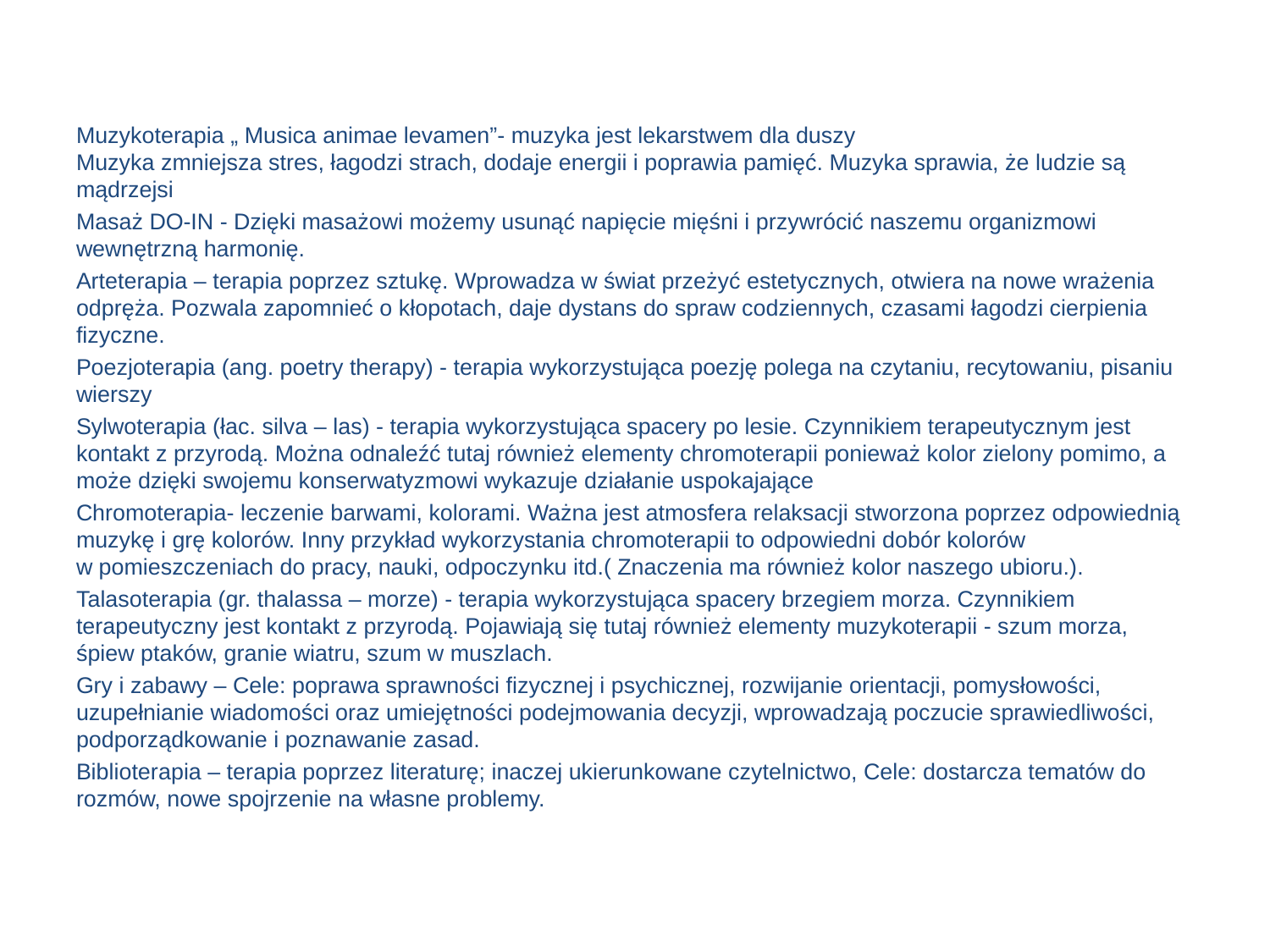

Muzykoterapia „ Musica animae levamen”- muzyka jest lekarstwem dla duszy
Muzyka zmniejsza stres, łagodzi strach, dodaje energii i poprawia pamięć. Muzyka sprawia, że ludzie są mądrzejsi
Masaż DO-IN - Dzięki masażowi możemy usunąć napięcie mięśni i przywrócić naszemu organizmowi wewnętrzną harmonię.
Arteterapia – terapia poprzez sztukę. Wprowadza w świat przeżyć estetycznych, otwiera na nowe wrażenia odpręża. Pozwala zapomnieć o kłopotach, daje dystans do spraw codziennych, czasami łagodzi cierpienia fizyczne.
Poezjoterapia (ang. poetry therapy) - terapia wykorzystująca poezję polega na czytaniu, recytowaniu, pisaniu wierszy
Sylwoterapia (łac. silva – las) - terapia wykorzystująca spacery po lesie. Czynnikiem terapeutycznym jest kontakt z przyrodą. Można odnaleźć tutaj również elementy chromoterapii ponieważ kolor zielony pomimo, a może dzięki swojemu konserwatyzmowi wykazuje działanie uspokajające
Chromoterapia- leczenie barwami, kolorami. Ważna jest atmosfera relaksacji stworzona poprzez odpowiednią muzykę i grę kolorów. Inny przykład wykorzystania chromoterapii to odpowiedni dobór kolorów
w pomieszczeniach do pracy, nauki, odpoczynku itd.( Znaczenia ma również kolor naszego ubioru.).
Talasoterapia (gr. thalassa – morze) - terapia wykorzystująca spacery brzegiem morza. Czynnikiem terapeutyczny jest kontakt z przyrodą. Pojawiają się tutaj również elementy muzykoterapii - szum morza, śpiew ptaków, granie wiatru, szum w muszlach.
Gry i zabawy – Cele: poprawa sprawności fizycznej i psychicznej, rozwijanie orientacji, pomysłowości, uzupełnianie wiadomości oraz umiejętności podejmowania decyzji, wprowadzają poczucie sprawiedliwości, podporządkowanie i poznawanie zasad.
Biblioterapia – terapia poprzez literaturę; inaczej ukierunkowane czytelnictwo, Cele: dostarcza tematów do rozmów, nowe spojrzenie na własne problemy.